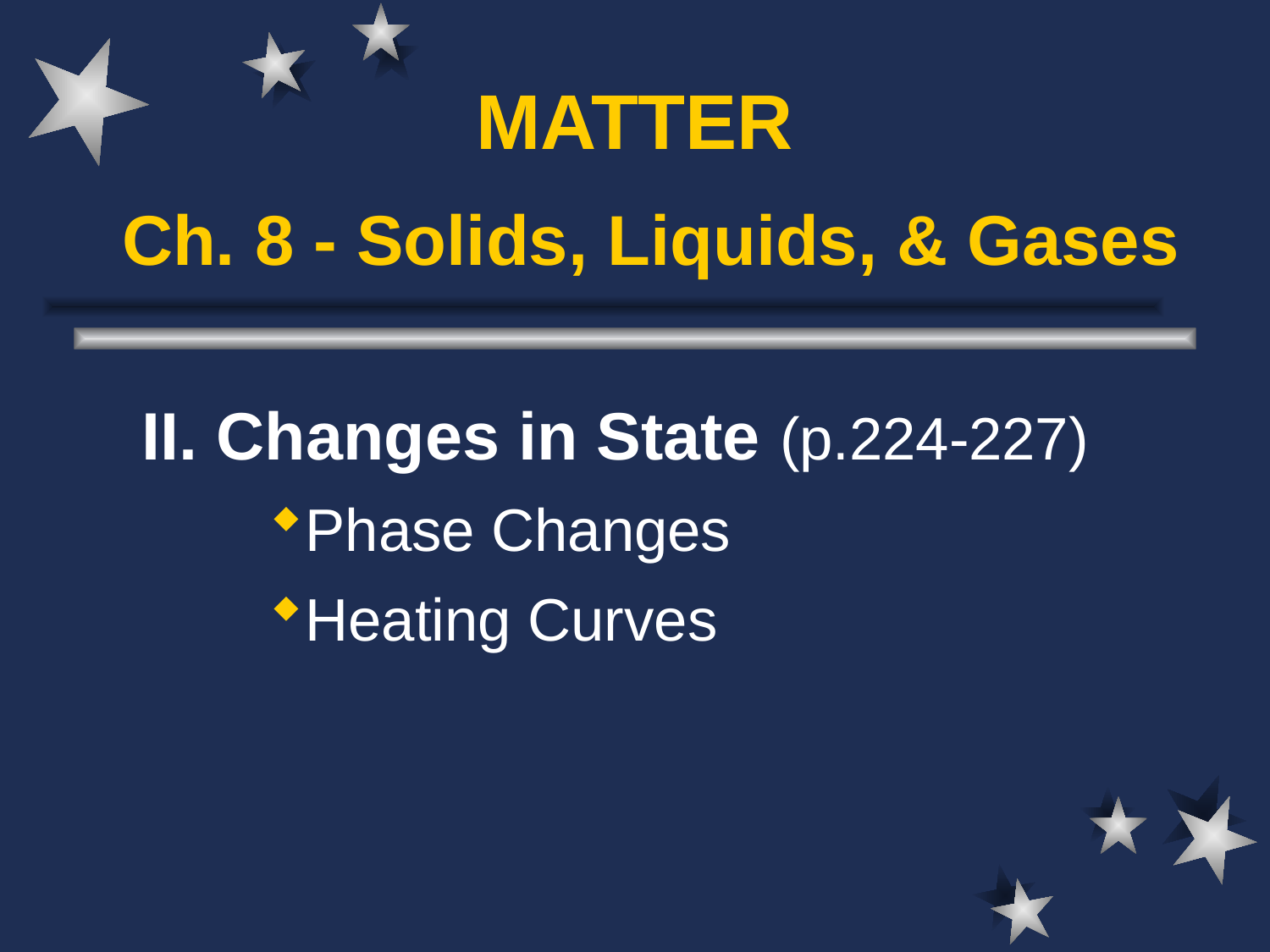

MATTER
# Ch. 8 - Solids, Liquids, & Gases
II. Changes in State (p.224-227)
Phase Changes
Heating Curves